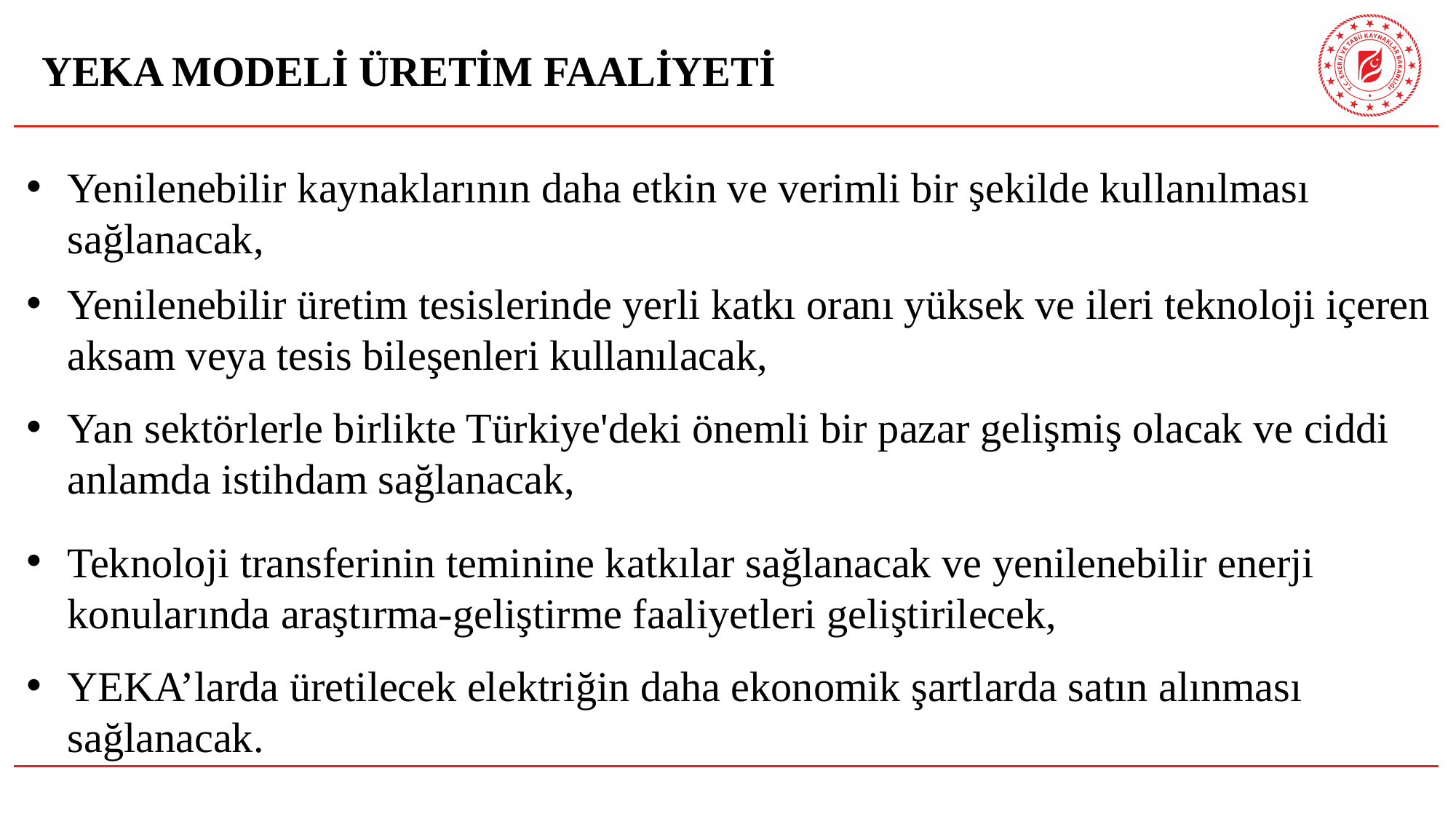

# YEKA MODELİ ÜRETİM FAALİYETİ
Yenilenebilir kaynaklarının daha etkin ve verimli bir şekilde kullanılması sağlanacak,

Yenilenebilir üretim tesislerinde yerli katkı oranı yüksek ve ileri teknoloji içeren aksam veya tesis bileşenleri kullanılacak,

Yan sektörlerle birlikte Türkiye'deki önemli bir pazar gelişmiş olacak ve ciddi anlamda istihdam sağlanacak,

Teknoloji transferinin teminine katkılar sağlanacak ve yenilenebilir enerji konularında araştırma-geliştirme faaliyetleri geliştirilecek,

YEKA’larda üretilecek elektriğin daha ekonomik şartlarda satın alınması sağlanacak.